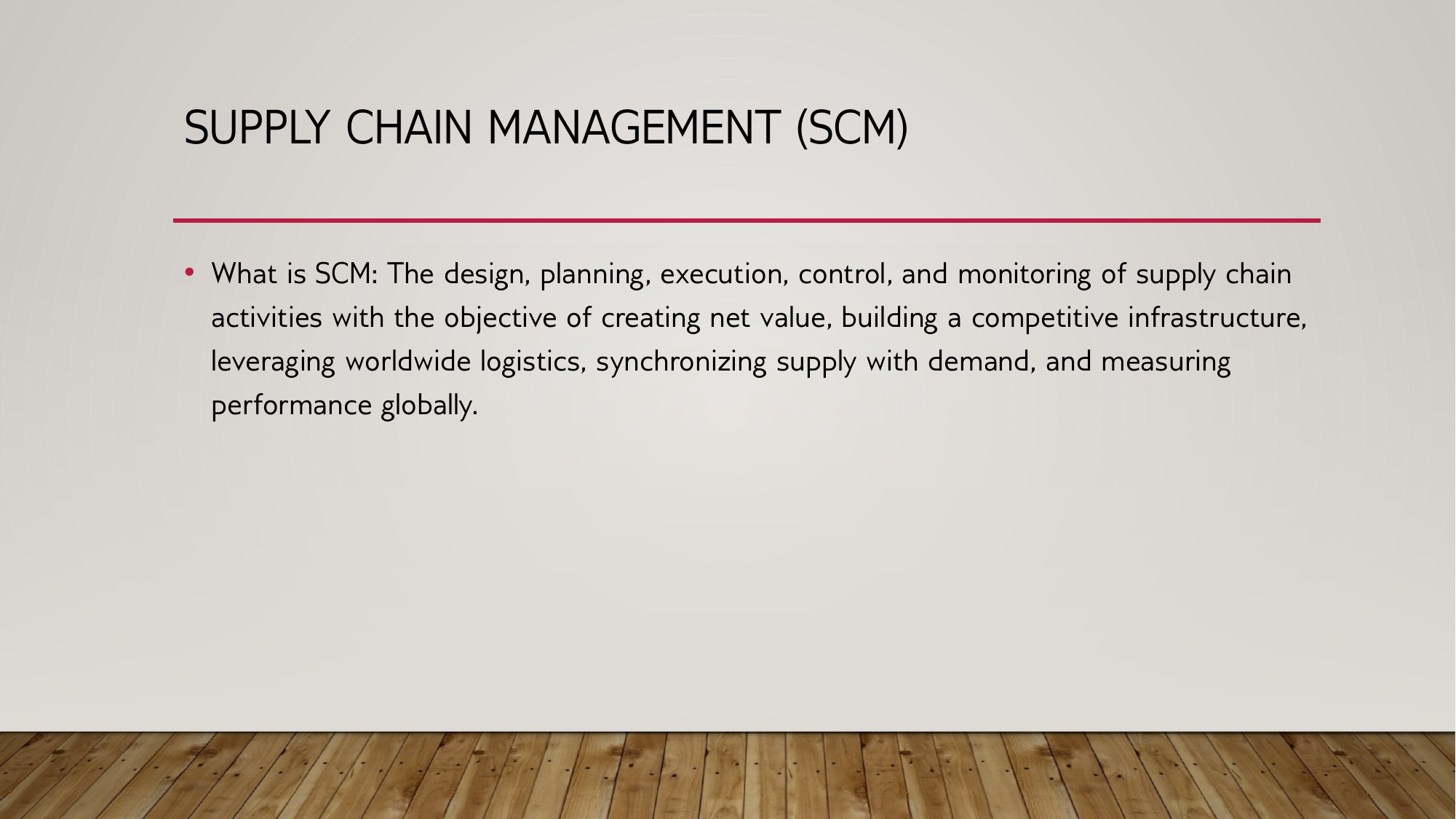

# Supply Chain Management (SCM)
What is SCM: The design, planning, execution, control, and monitoring of supply chain activities with the objective of creating net value, building a competitive infrastructure, leveraging worldwide logistics, synchronizing supply with demand, and measuring performance globally.